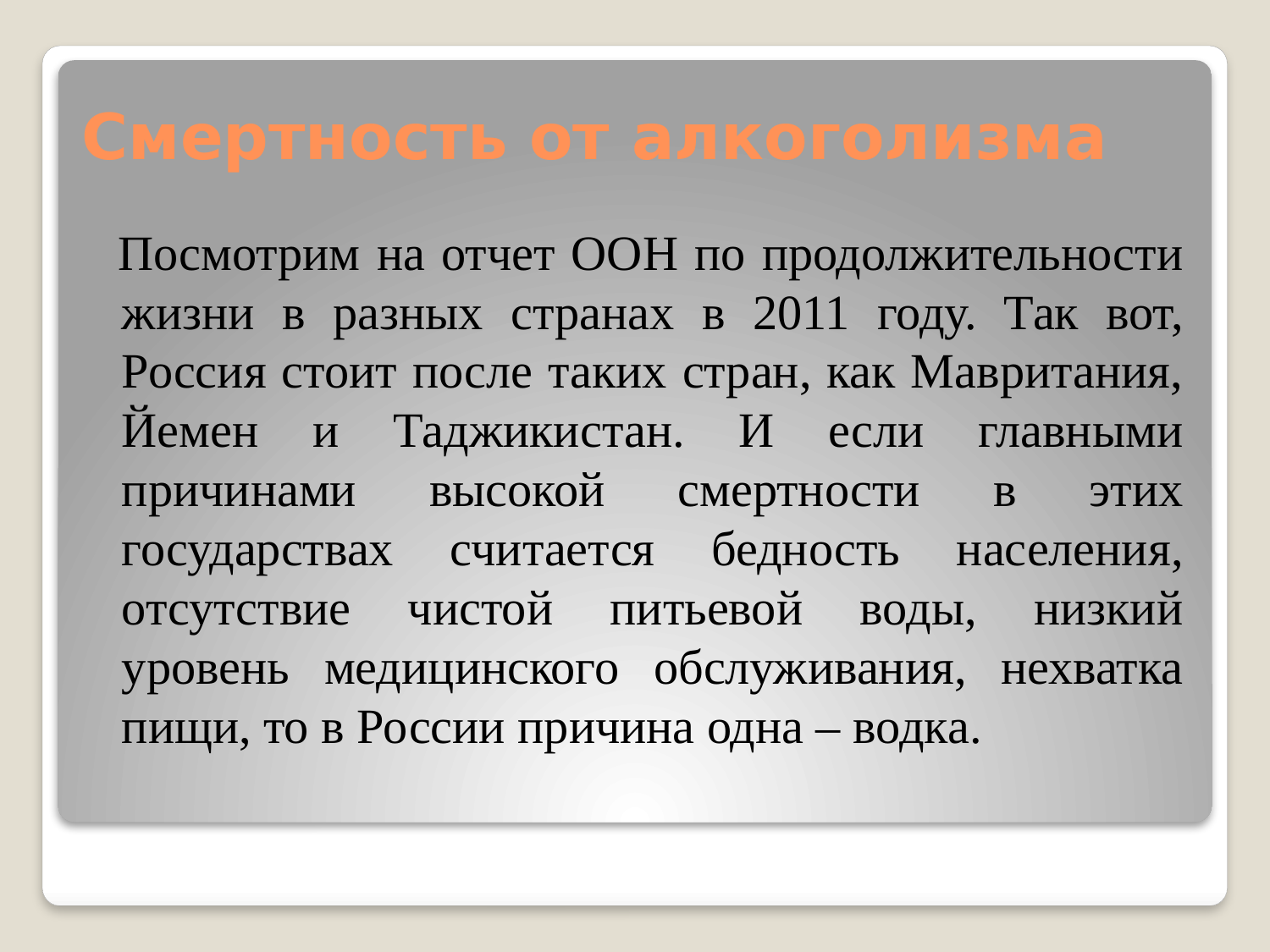

# Смертность от алкоголизма
  Посмотрим на отчет ООН по продолжительности жизни в разных странах в 2011 году. Так вот, Россия стоит после таких стран, как Мавритания, Йемен и Таджикистан. И если главными причинами высокой смертности в этих государствах считается бедность населения, отсутствие чистой питьевой воды, низкий уровень медицинского обслуживания, нехватка пищи, то в России причина одна – водка.